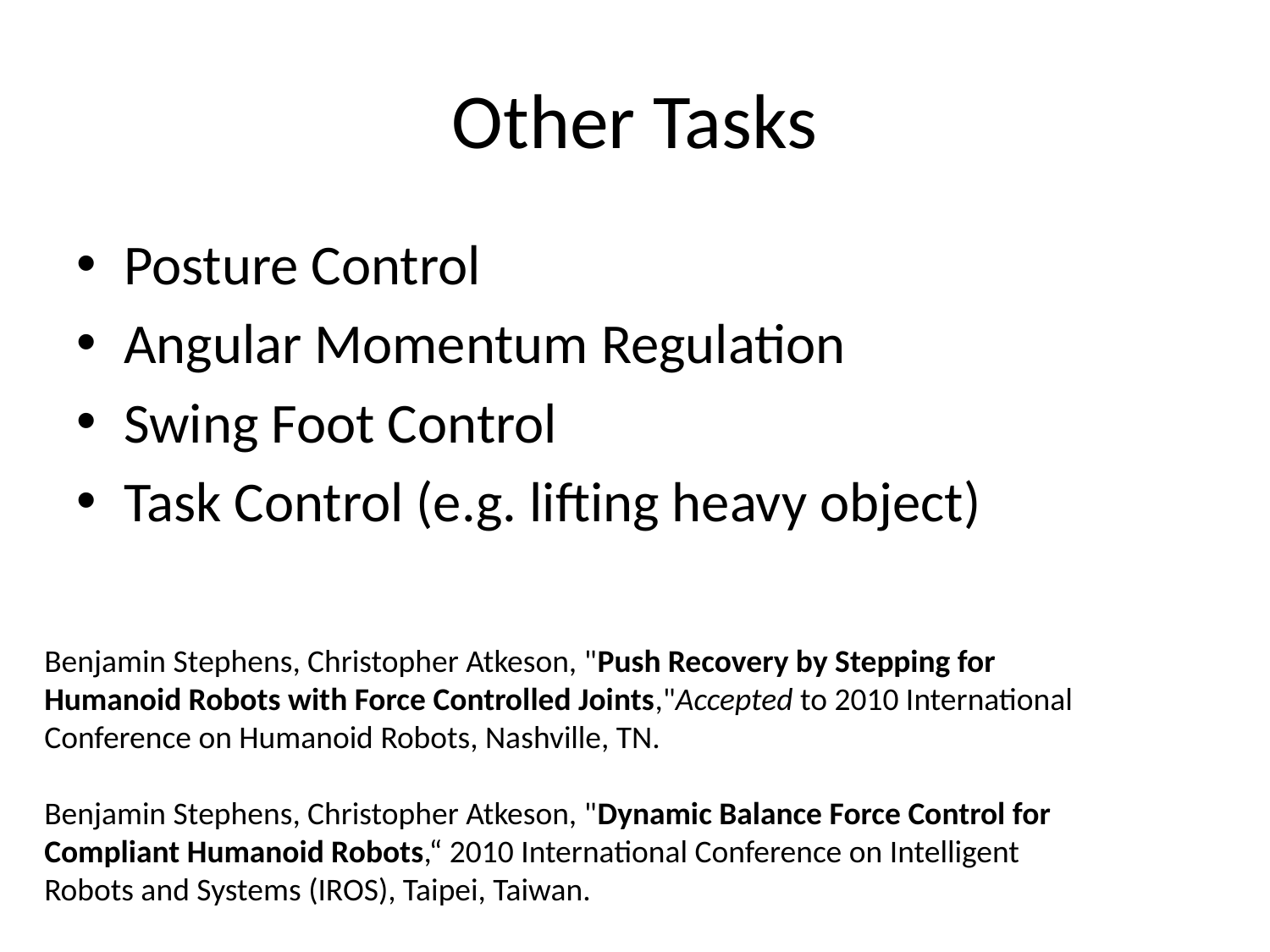

# Other Tasks
Posture Control
Angular Momentum Regulation
Swing Foot Control
Task Control (e.g. lifting heavy object)
Benjamin Stephens, Christopher Atkeson, "Push Recovery by Stepping for Humanoid Robots with Force Controlled Joints,"Accepted to 2010 International Conference on Humanoid Robots, Nashville, TN.

Benjamin Stephens, Christopher Atkeson, "Dynamic Balance Force Control for Compliant Humanoid Robots,“ 2010 International Conference on Intelligent Robots and Systems (IROS), Taipei, Taiwan.